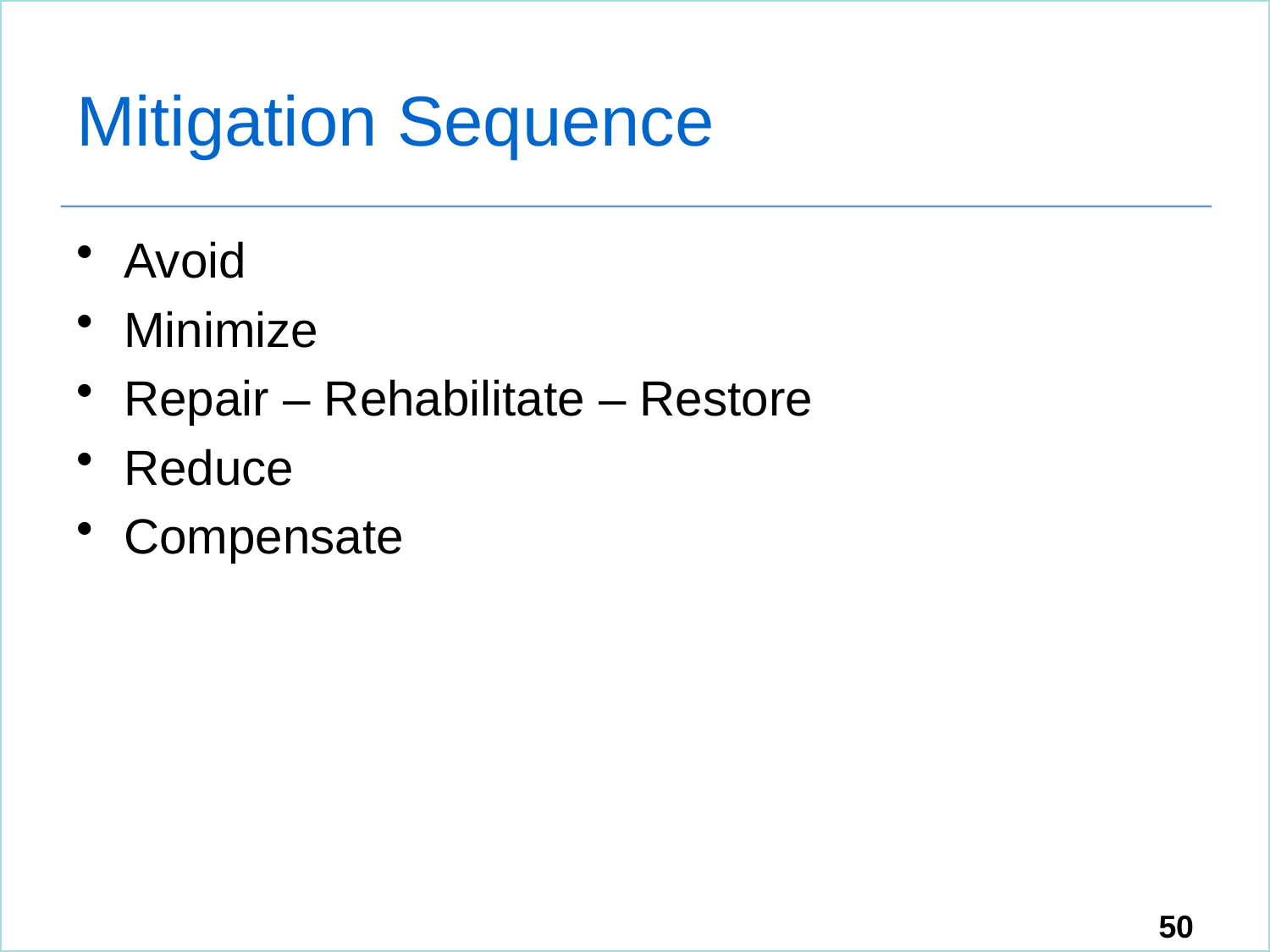

# Mitigation Sequence
Avoid
Minimize
Repair – Rehabilitate – Restore
Reduce
Compensate
50